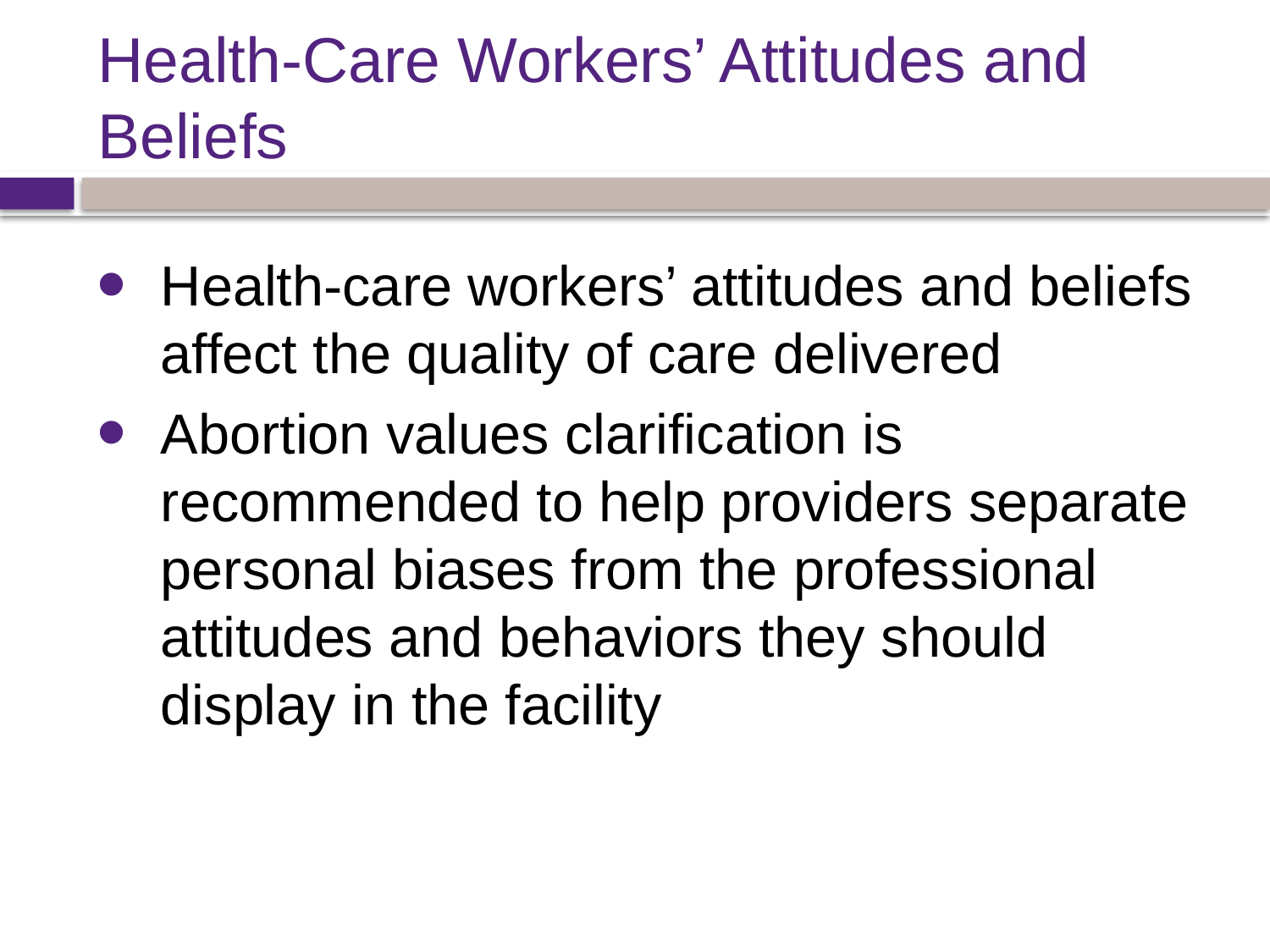

# Health-Care Workers’ Attitudes and Beliefs
Health-care workers’ attitudes and beliefs affect the quality of care delivered
Abortion values clarification is recommended to help providers separate personal biases from the professional attitudes and behaviors they should display in the facility